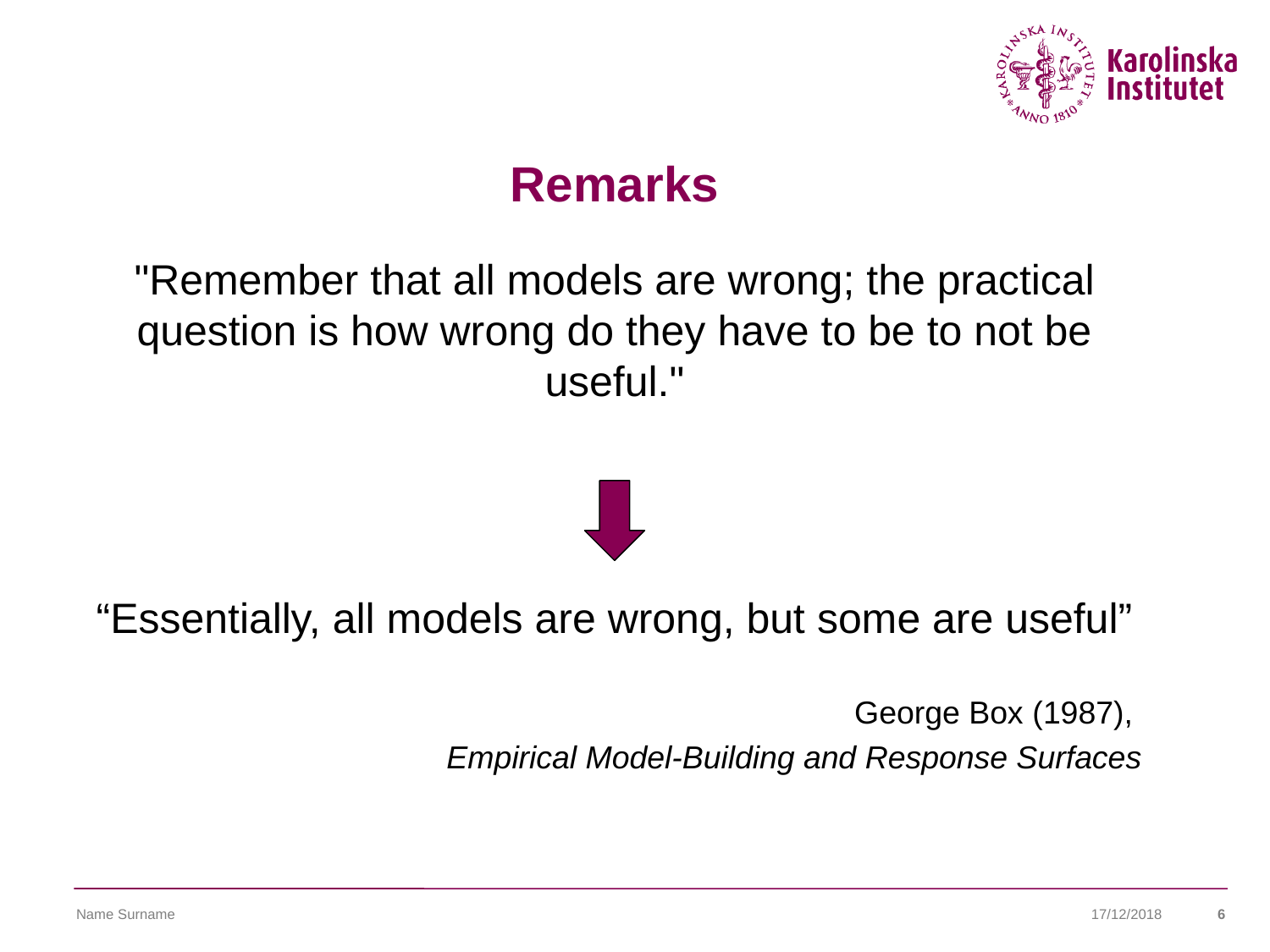

# Remarks
"Remember that all models are wrong; the practical question is how wrong do they have to be to not be useful."

“Essentially, all models are wrong, but some are useful”

George Box (1987),
Empirical Model-Building and Response Surfaces

Name Surname
17/12/2018
6